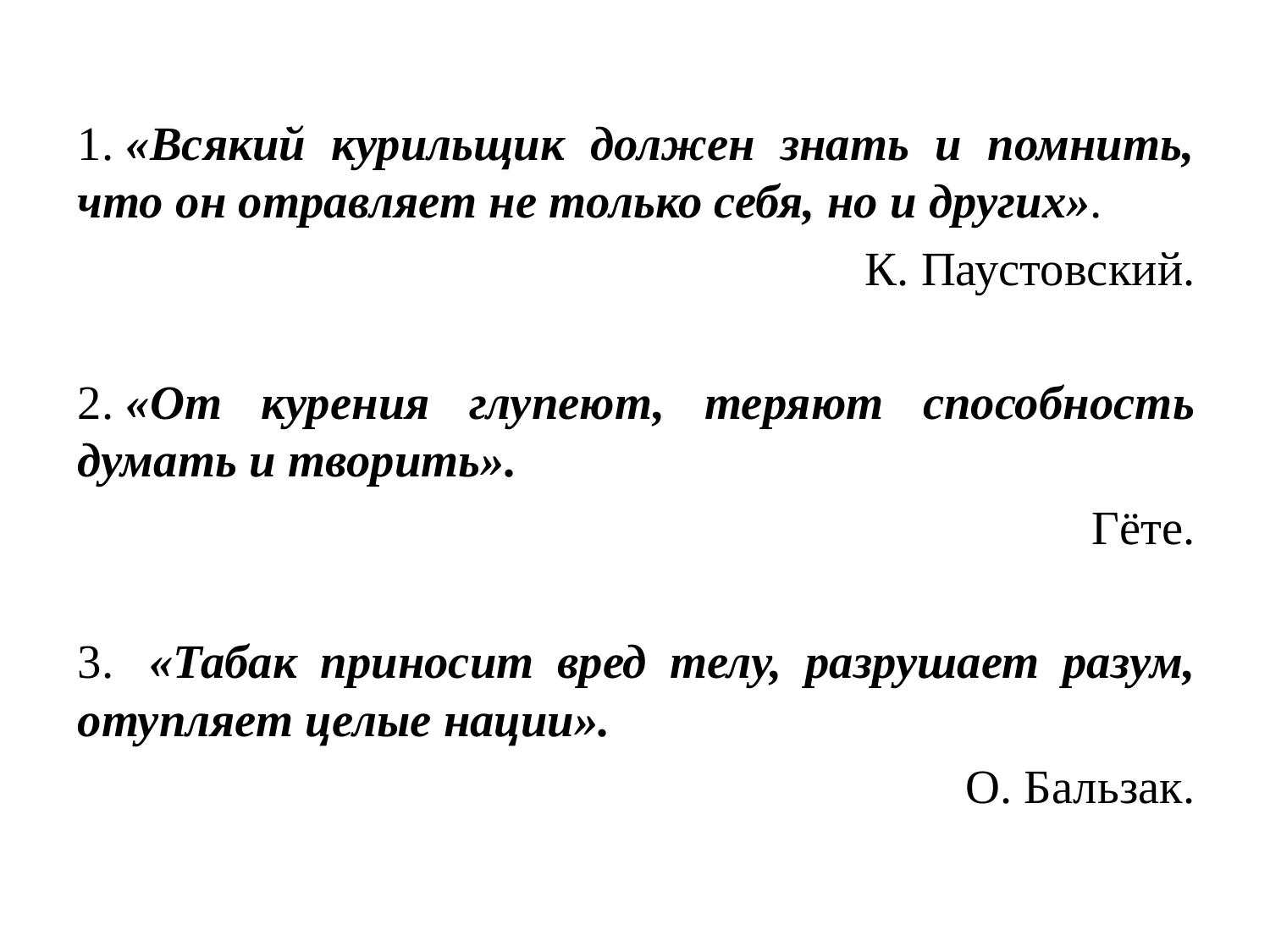

1. «Всякий курильщик должен знать и помнить, что он отравляет не только себя, но и других».
К. Паустовский.

2. «От курения глупеют, теряют способность думать и творить».
Гёте.

3.  «Табак приносит вред телу, разрушает разум, отупляет целые нации».
О. Бальзак.